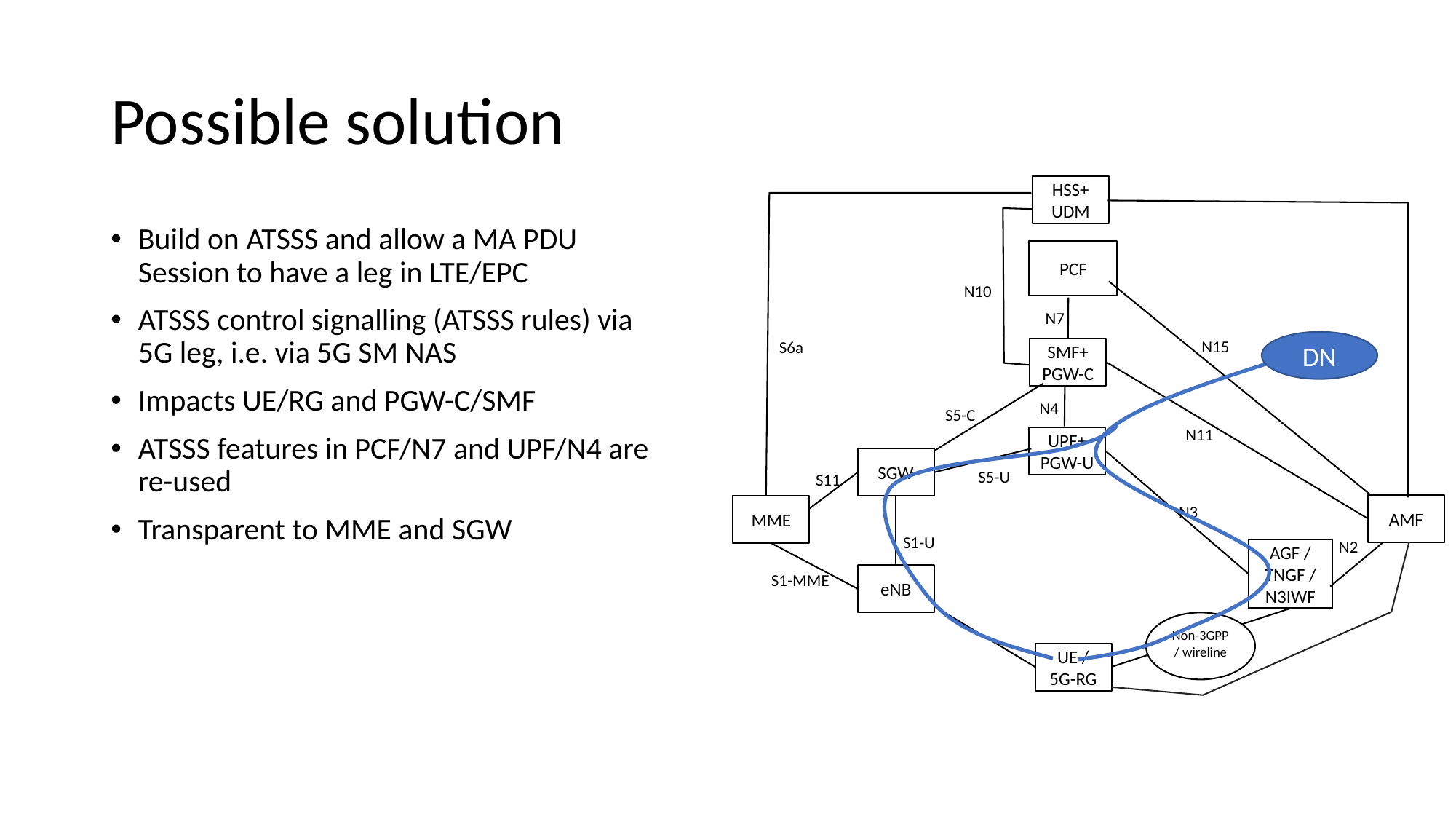

# Possible solution
HSS+ UDM

Build on ATSSS and allow a MA PDU Session to have a leg in LTE/EPC
ATSSS control signalling (ATSSS rules) via 5G leg, i.e. via 5G SM NAS
Impacts UE/RG and PGW-C/SMF
ATSSS features in PCF/N7 and UPF/N4 are re-used
Transparent to MME and SGW

PCF
N10
N7
N15
DN
S6a
SMF+ PGW-C

N4
S5-C
N11

UPF+ PGW-U
SGW
S5-U
S11
AMF
MME
N3
S1-U
N2
AGF / TNGF / N3IWF

S1-MME
eNB
Non-3GPP / wireline
UE / 5G-RG